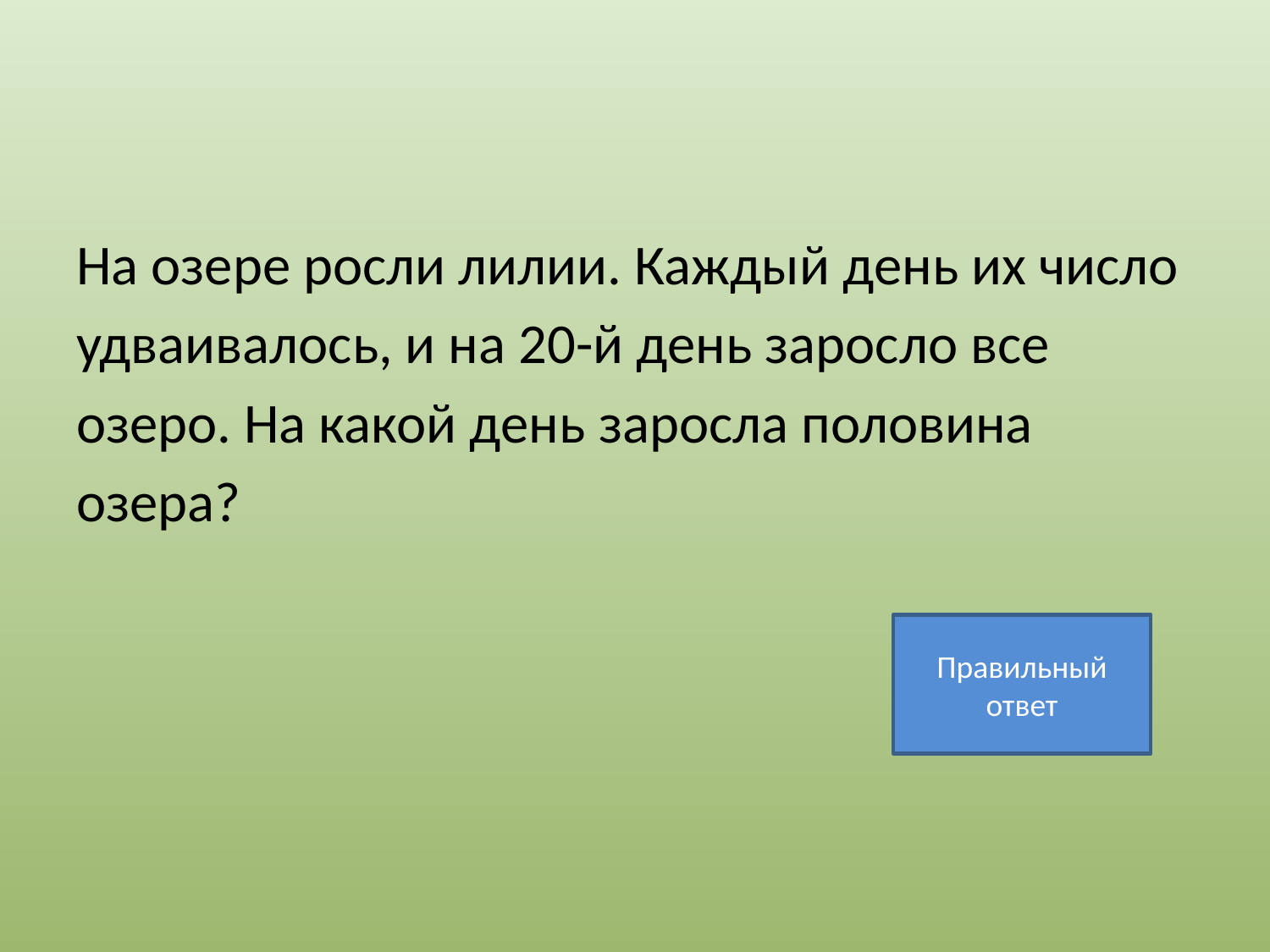

#
На озере росли лилии. Каждый день их число
удваивалось, и на 20-й день заросло все
озеро. На какой день заросла половина
озера?

                                                                 (На 19-й.)
Правильный ответ